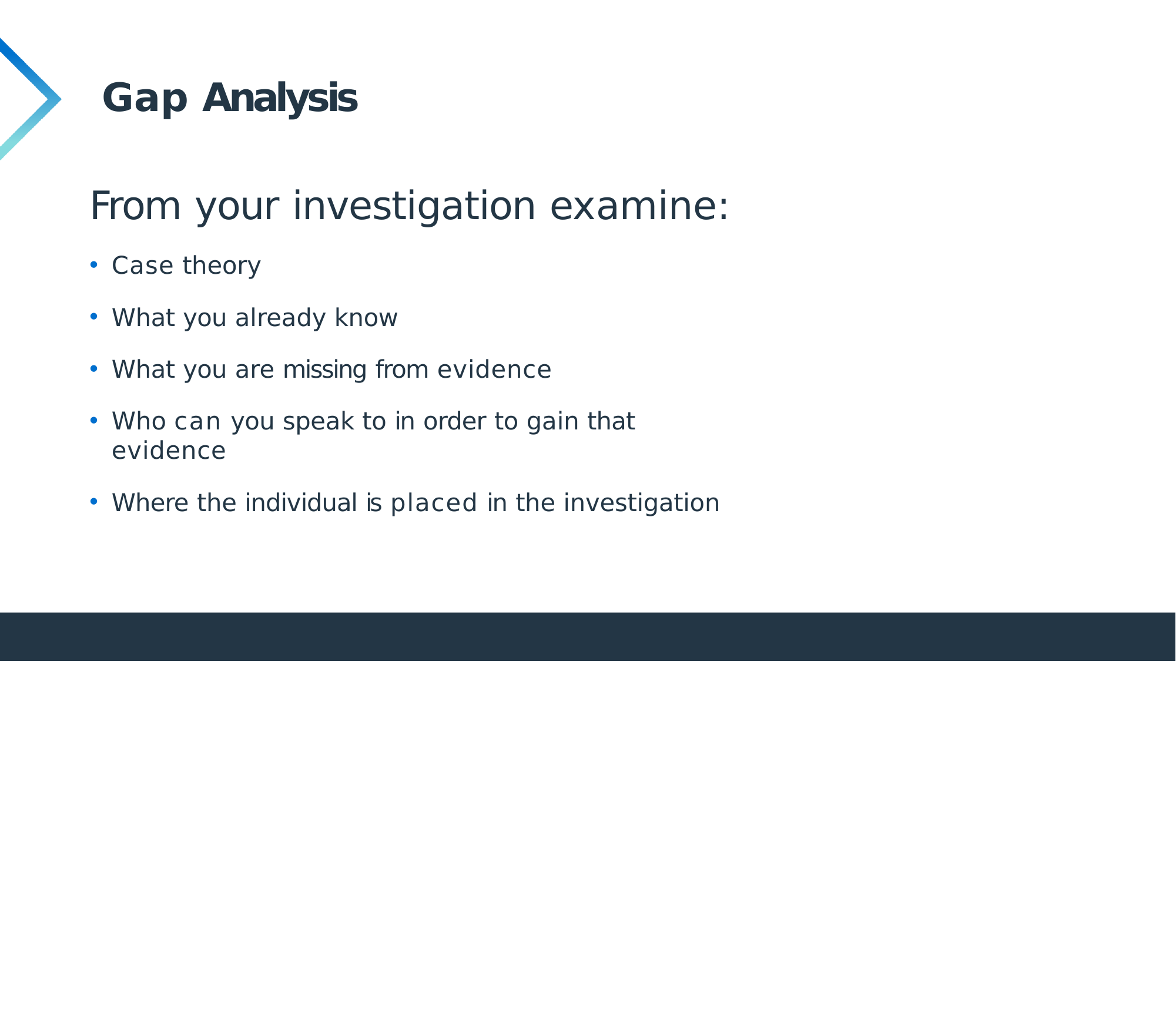

# Gap Analysis
From your investigation examine:
Case theory
What you already know
What you are missing from evidence
Who can you speak to in order to gain that evidence
Where the individual is placed in the investigation